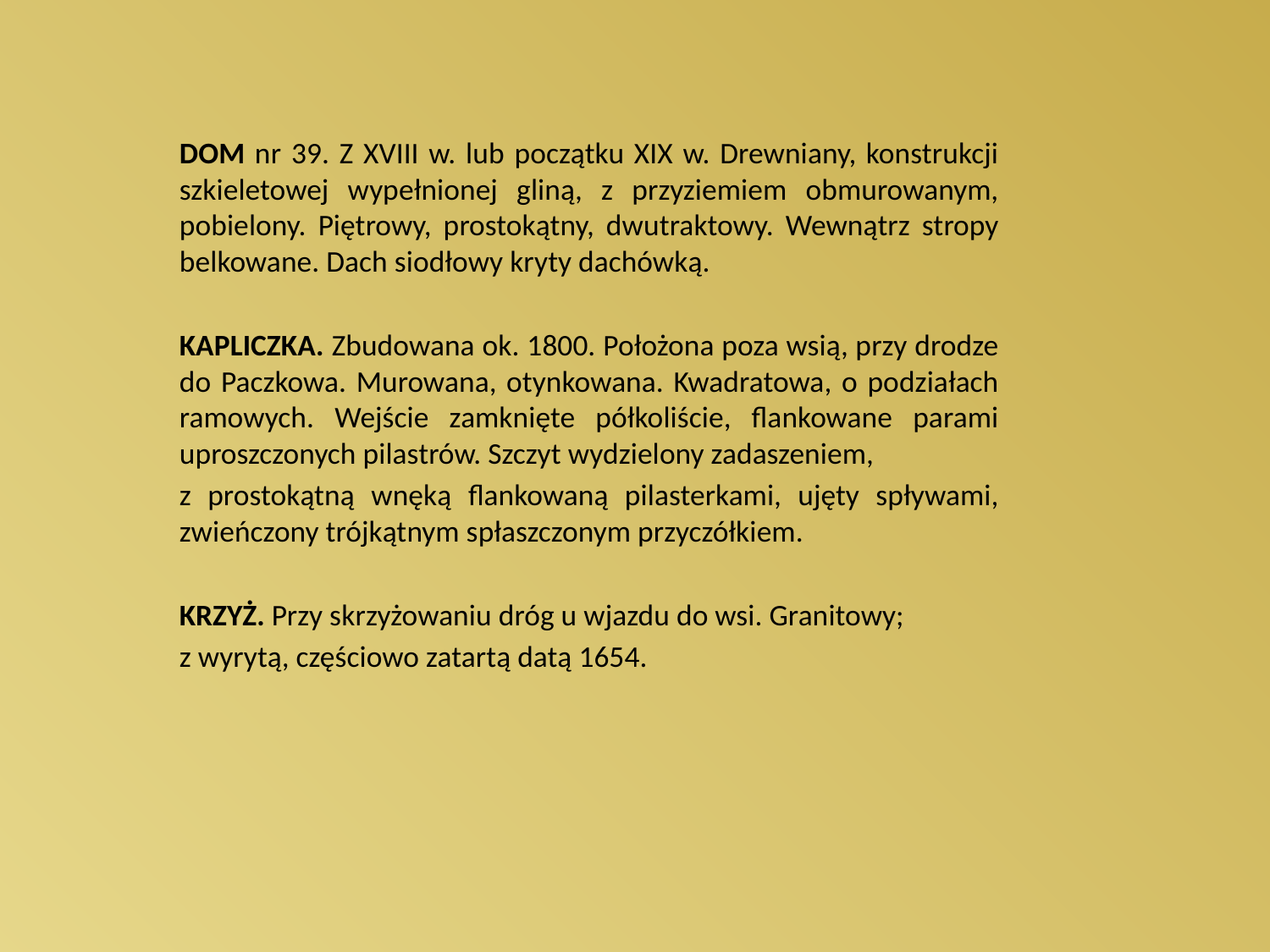

DOM nr 39. Z XVIII w. lub początku XIX w. Drewniany, konstrukcji szkieletowej wypełnionej gliną, z przyziemiem obmurowanym, pobielony. Piętrowy, prostokątny, dwutraktowy. Wewnątrz stropy belkowane. Dach siodłowy kryty dachówką.

	KAPLICZKA. Zbudowana ok. 1800. Położona poza wsią, przy drodze do Paczkowa. Murowana, otynkowana. Kwadratowa, o podziałach ramowych. Wejście zamknięte półkoliście, flankowane parami uproszczonych pilastrów. Szczyt wydzielony zadaszeniem,
	z prostokątną wnęką flankowaną pilasterkami, ujęty spływami, zwieńczony trójkątnym spłaszczonym przyczółkiem.

	KRZYŻ. Przy skrzyżowaniu dróg u wjazdu do wsi. Granitowy;
	z wyrytą, częściowo zatartą datą 1654.